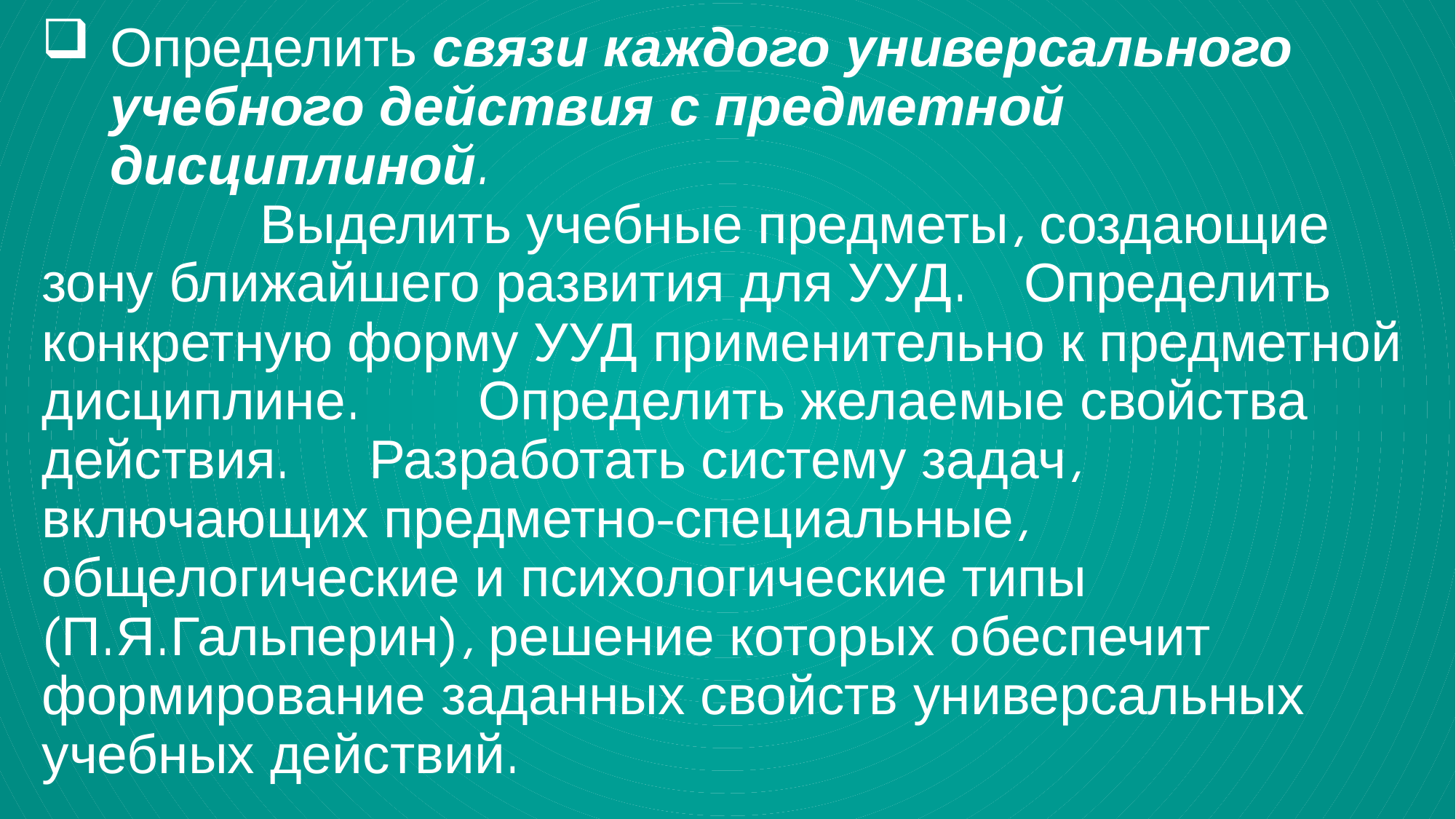

Определить связи каждого универсального учебного действия с предметной дисциплиной.
		Выделить учебные предметы, создающие зону ближайшего развития для УУД. 	Определить конкретную форму УУД применительно к предметной дисциплине. 	Определить желаемые свойства действия. 	Разработать систему задач, включающих предметно-специальные, общелогические и психологические типы (П.Я.Гальперин), решение которых обеспечит формирование заданных свойств универсальных учебных действий.